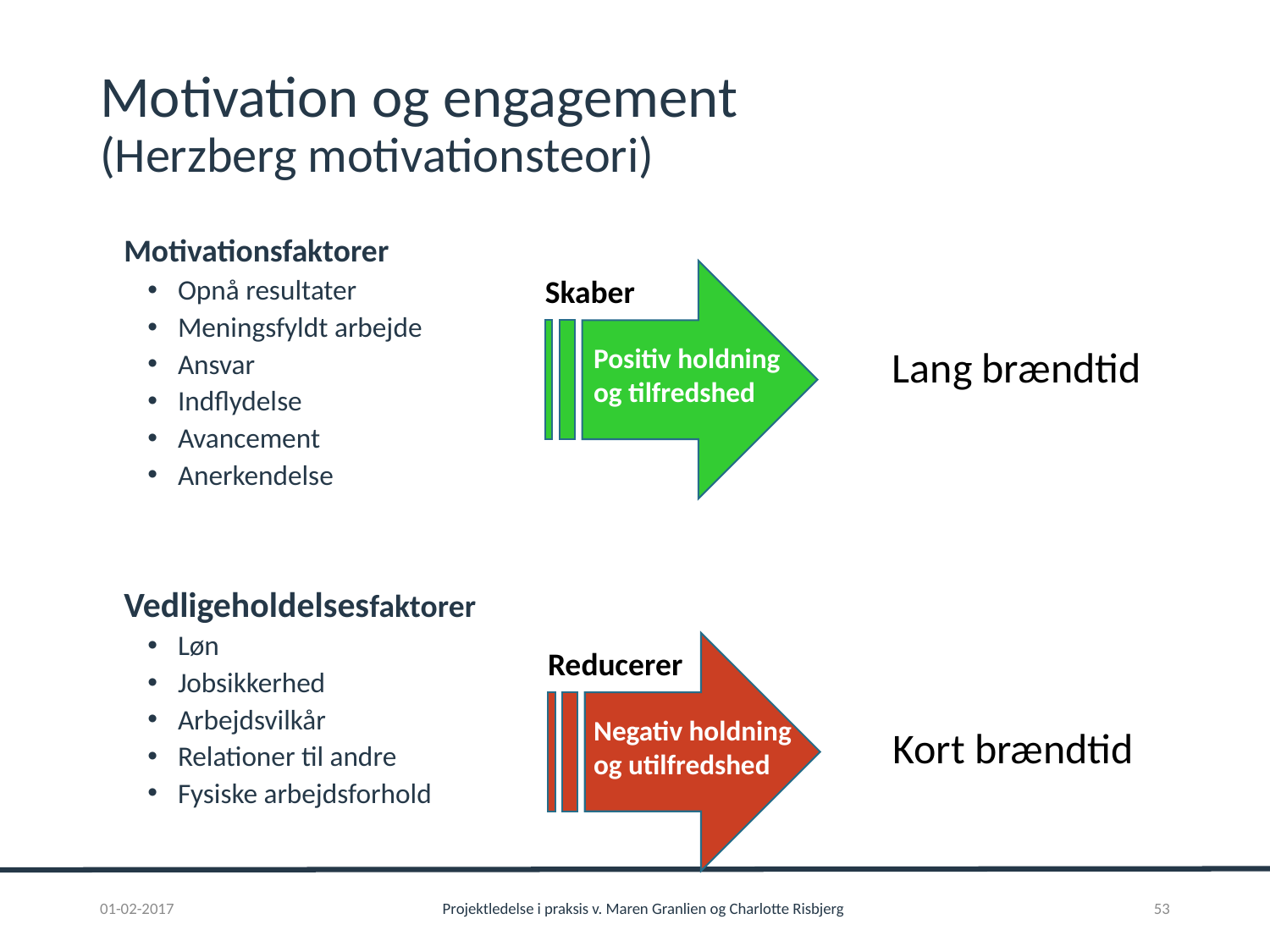

# Motivation og engagement (Herzberg motivationsteori)
	Motivationsfaktorer
 Opnå resultater
 Meningsfyldt arbejde
 Ansvar
 Indflydelse
 Avancement
 Anerkendelse

Skaber
Positiv holdning og tilfredshed
Lang brændtid
	Vedligeholdelsesfaktorer
 Løn
 Jobsikkerhed
 Arbejdsvilkår
 Relationer til andre
 Fysiske arbejdsforhold

Reducerer
Negativ holdning og utilfredshed
Kort brændtid
01-02-2017
Projektledelse i praksis v. Maren Granlien og Charlotte Risbjerg
53